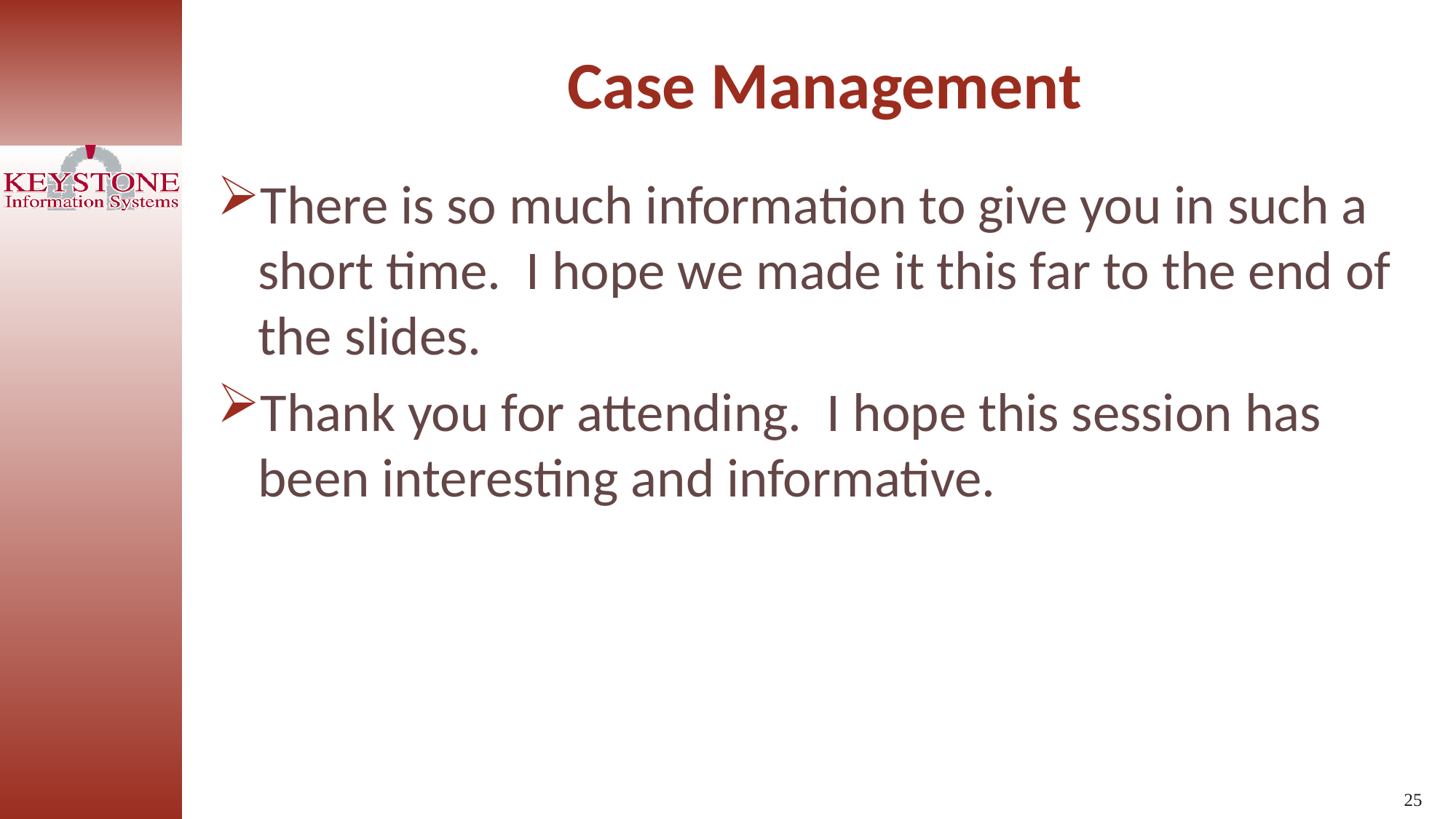

Case Management
There is so much information to give you in such a short time.  I hope we made it this far to the end of the slides.
Thank you for attending.  I hope this session has been interesting and informative.
25